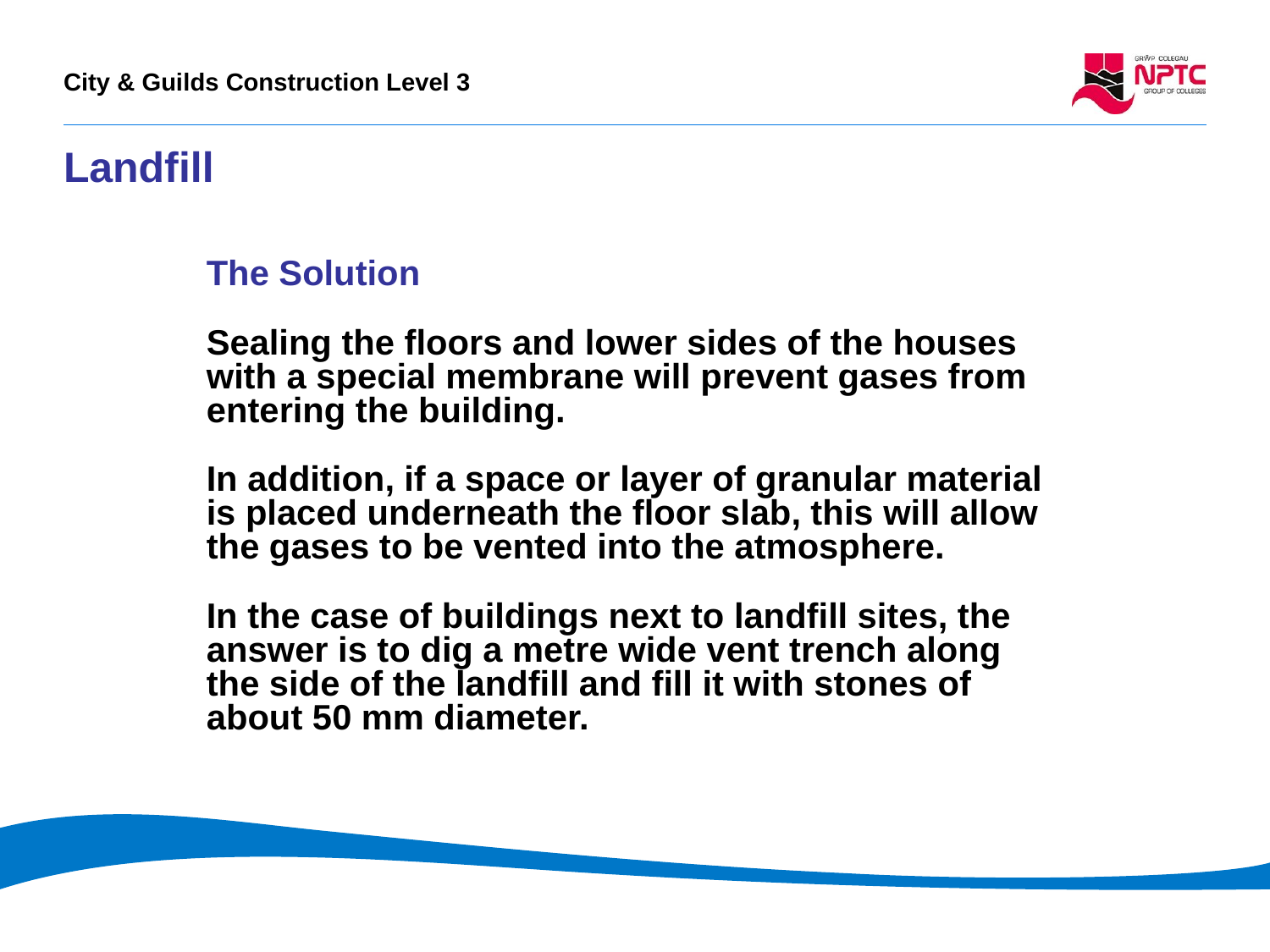

# Landfill
The Solution
Sealing the floors and lower sides of the houses with a special membrane will prevent gases from entering the building.
In addition, if a space or layer of granular material is placed underneath the floor slab, this will allow the gases to be vented into the atmosphere.
In the case of buildings next to landfill sites, the answer is to dig a metre wide vent trench along the side of the landfill and fill it with stones of about 50 mm diameter.